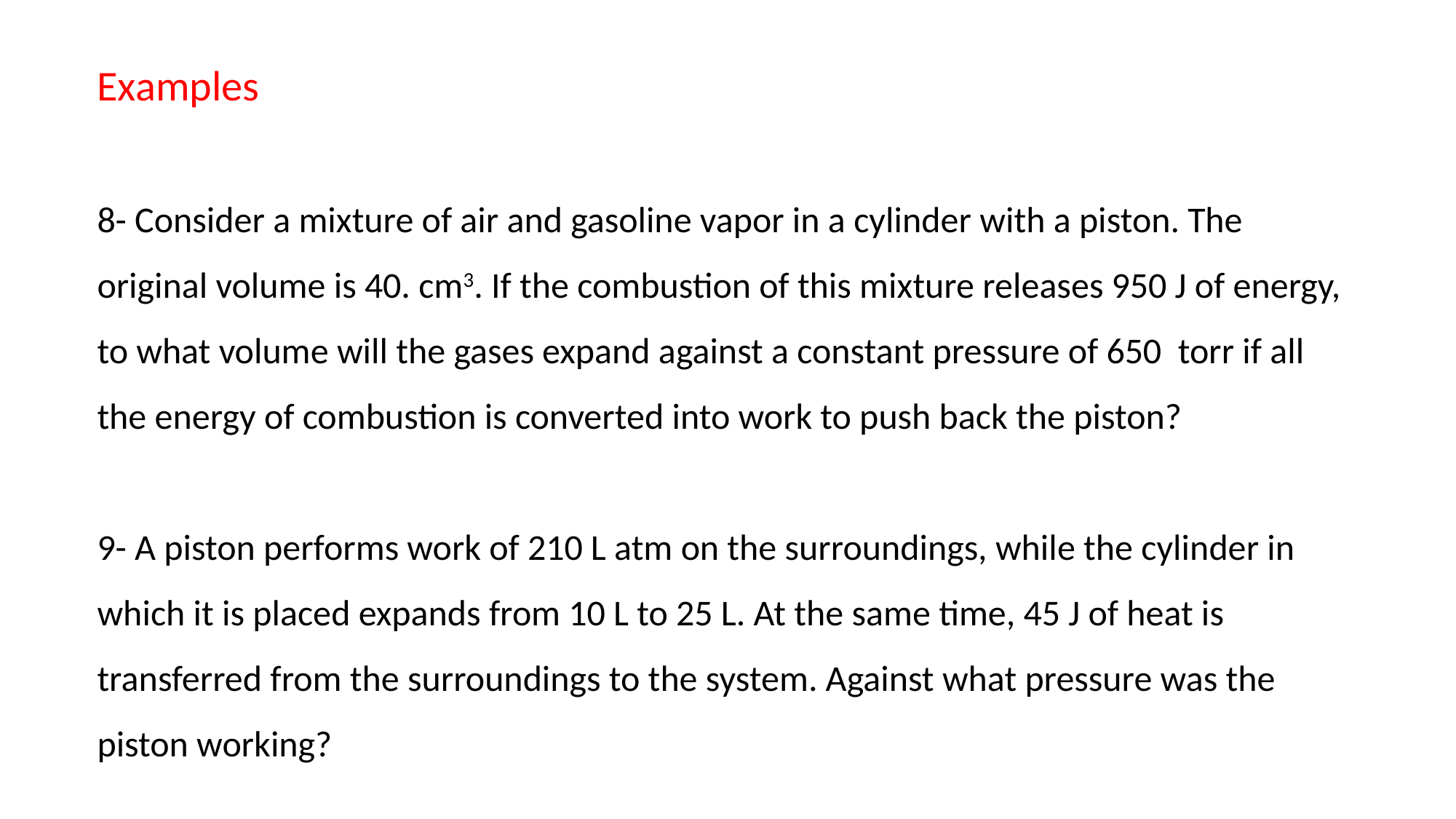

Examples

8- Consider a mixture of air and gasoline vapor in a cylinder with a piston. The original volume is 40. cm3. If the combustion of this mixture releases 950 J of energy, to what volume will the gases expand against a constant pressure of 650  torr if all the energy of combustion is converted into work to push back the piston?

9- A piston performs work of 210 L atm on the surroundings, while the cylinder in which it is placed expands from 10 L to 25 L. At the same time, 45 J of heat is transferred from the surroundings to the system. Against what pressure was the piston working?